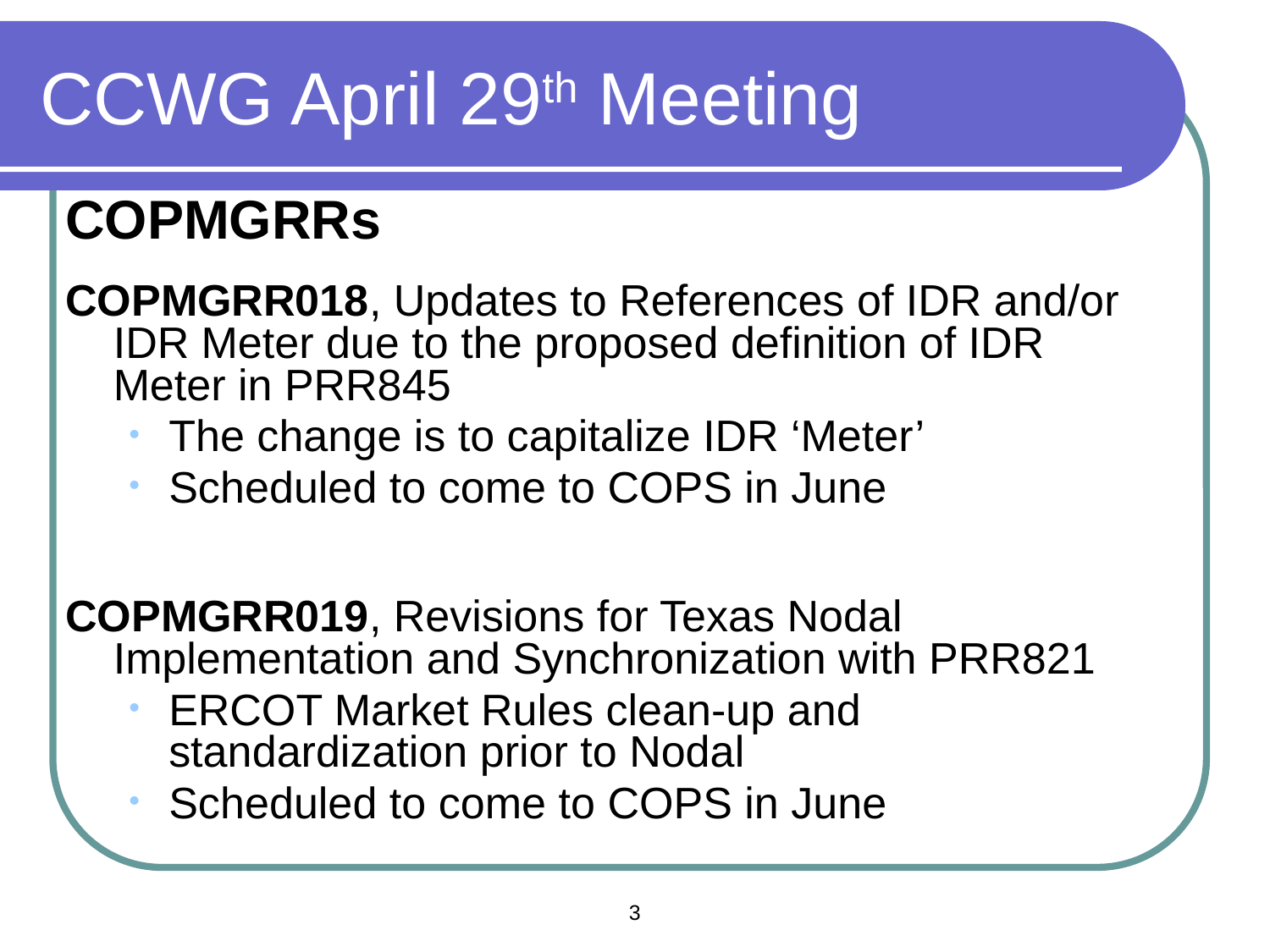

# CCWG April 29th Meeting
COPMGRRs

COPMGRR018, Updates to References of IDR and/or IDR Meter due to the proposed definition of IDR Meter in PRR845
The change is to capitalize IDR ‘Meter’
Scheduled to come to COPS in June

COPMGRR019, Revisions for Texas Nodal Implementation and Synchronization with PRR821
ERCOT Market Rules clean-up and standardization prior to Nodal
Scheduled to come to COPS in June

3